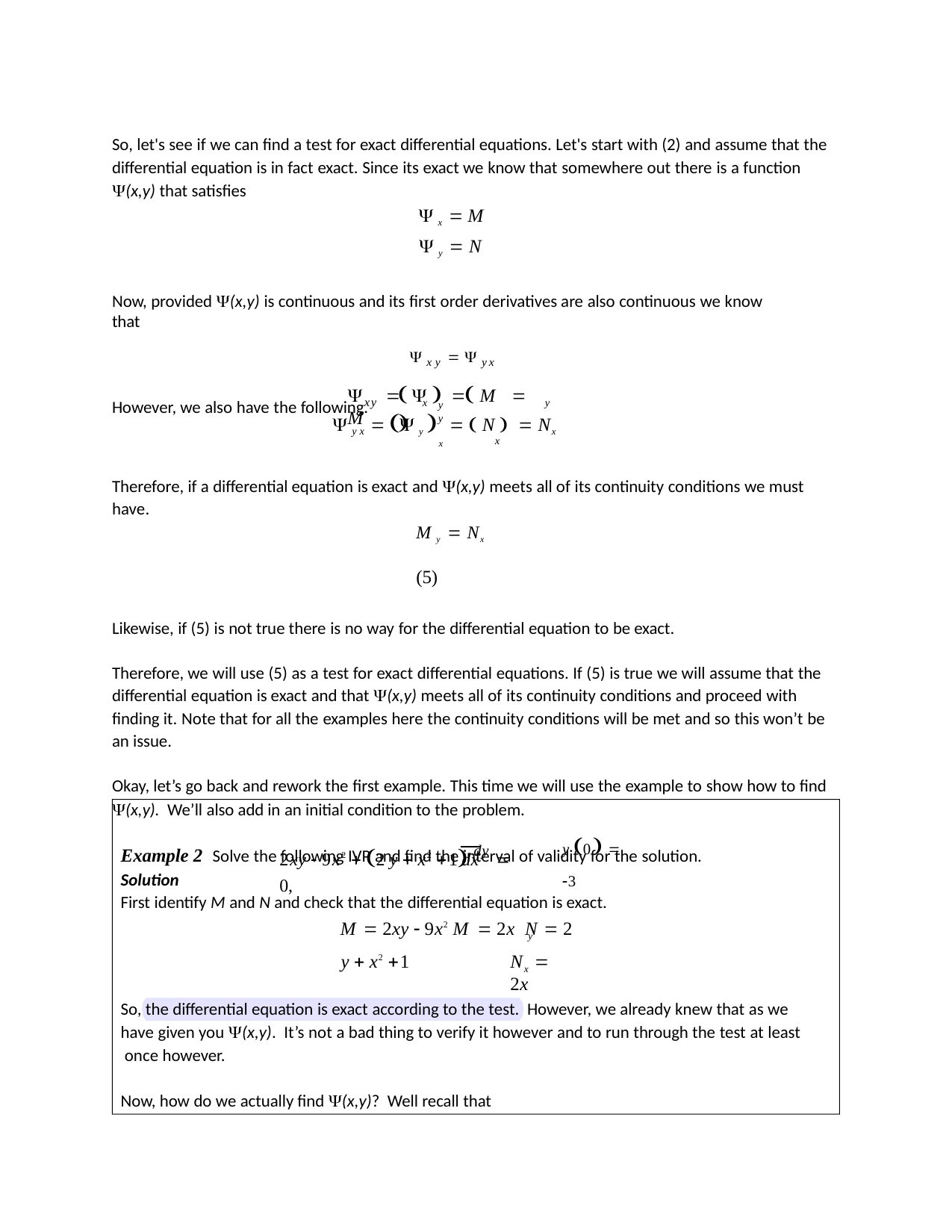

So, let's see if we can find a test for exact differential equations. Let's start with (2) and assume that the  differential equation is in fact exact. Since its exact we know that somewhere out there is a function
Ψ(x,y) that satisfies
Ψ x  = M
Ψ y  = N

Now, provided Ψ(x,y) is continuous and its first order derivatives are also continuous we know that
Ψ x y  = Ψ yx

However, we also have the following.
(	)	(	)
Ψ	=  Ψ	=   M	= M
xy
x	y
y	y
Ψ yx  = (Ψ y )  = ( N )  = Nx
x	x

Therefore, if a differential equation is exact and Ψ(x,y) meets all of its continuity conditions we must  have.
M y  = Nx	(5)

Likewise, if (5) is not true there is no way for the differential equation to be exact.

Therefore, we will use (5) as a test for exact differential equations. If (5) is true we will assume that the  differential equation is exact and that Ψ(x,y) meets all of its continuity conditions and proceed with  finding it. Note that for all the examples here the continuity conditions will be met and so this won’t be  an issue.

Okay, let’s go back and rework the first example. This time we will use the example to show how to find
Ψ(x,y). We’ll also add in an initial condition to the problem.

Example 2 Solve the following IVP and find the interval of validity for the solution.

2xy − 9x2  + (2 y + x2  +1) dy = 0,
y (0) = −3
dx

Solution
First identify M and N and check that the differential equation is exact.
M = 2xy − 9x2	M = 2x  N = 2 y + x2  +1
y
N = 2x
x
So, the differential equation is exact according to the test.  However, we already knew that as we  have given you Ψ(x,y).  It’s not a bad thing to verify it however and to run through the test at least  once however.

Now, how do we actually find Ψ(x,y)? Well recall that